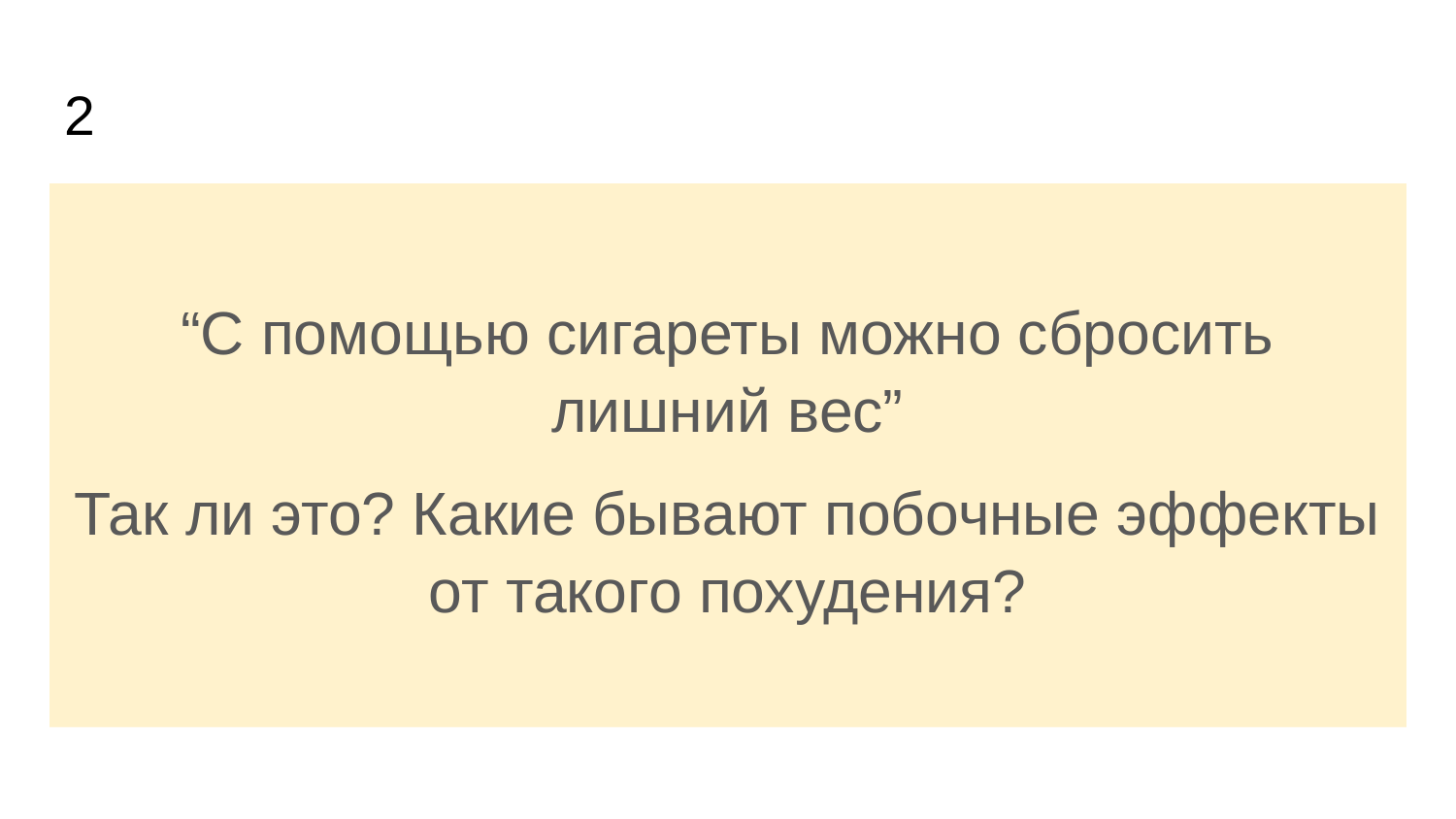

# 2

“С помощью сигареты можно сбросить лишний вес”
Так ли это? Какие бывают побочные эффекты от такого похудения?